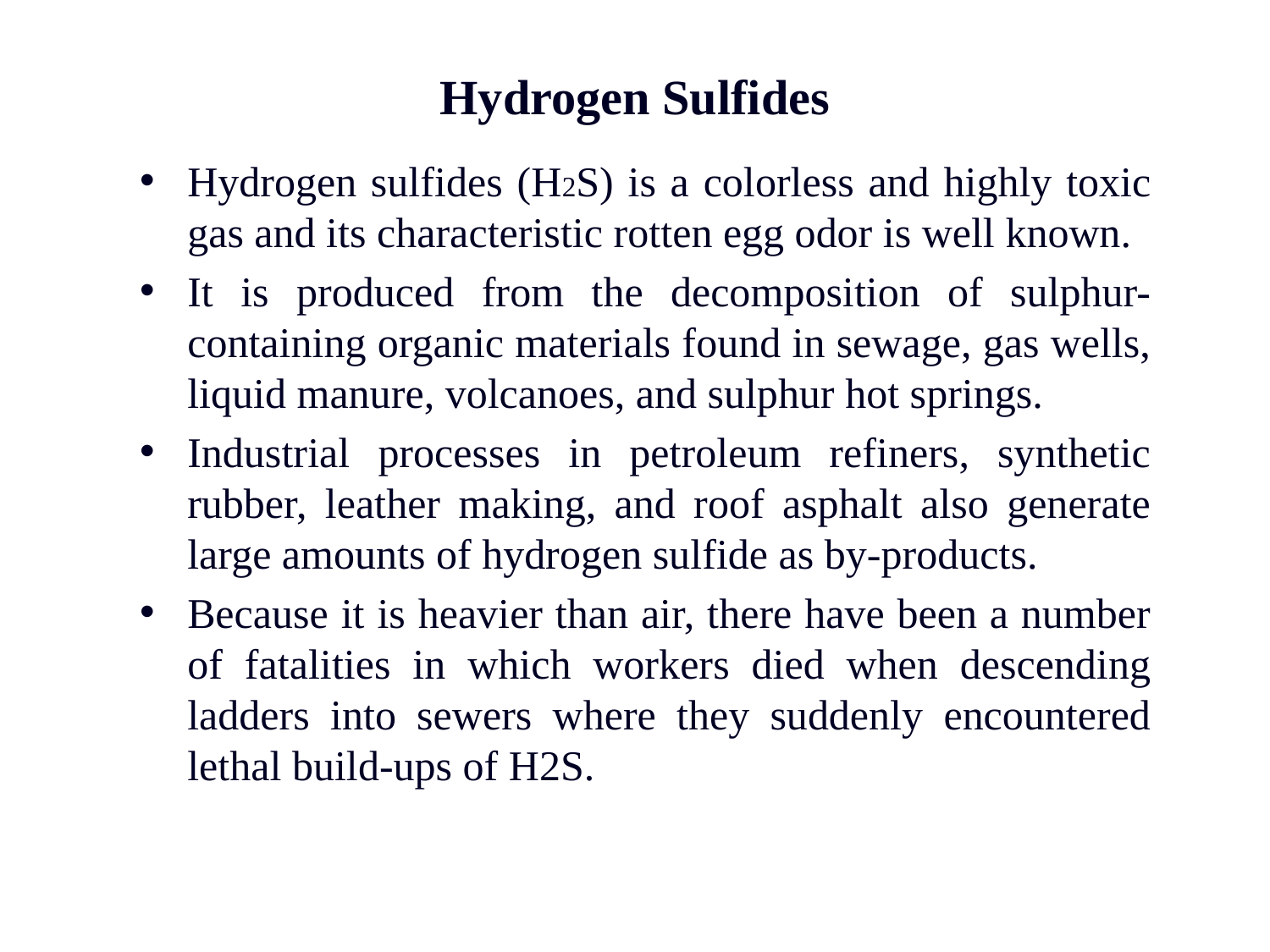

# Hydrogen Sulfides
Hydrogen sulfides (H2S) is a colorless and highly toxic gas and its characteristic rotten egg odor is well known.
It is produced from the decomposition of sulphur-containing organic materials found in sewage, gas wells, liquid manure, volcanoes, and sulphur hot springs.
Industrial processes in petroleum refiners, synthetic rubber, leather making, and roof asphalt also generate large amounts of hydrogen sulfide as by-products.
Because it is heavier than air, there have been a number of fatalities in which workers died when descending ladders into sewers where they suddenly encountered lethal build-ups of H2S.